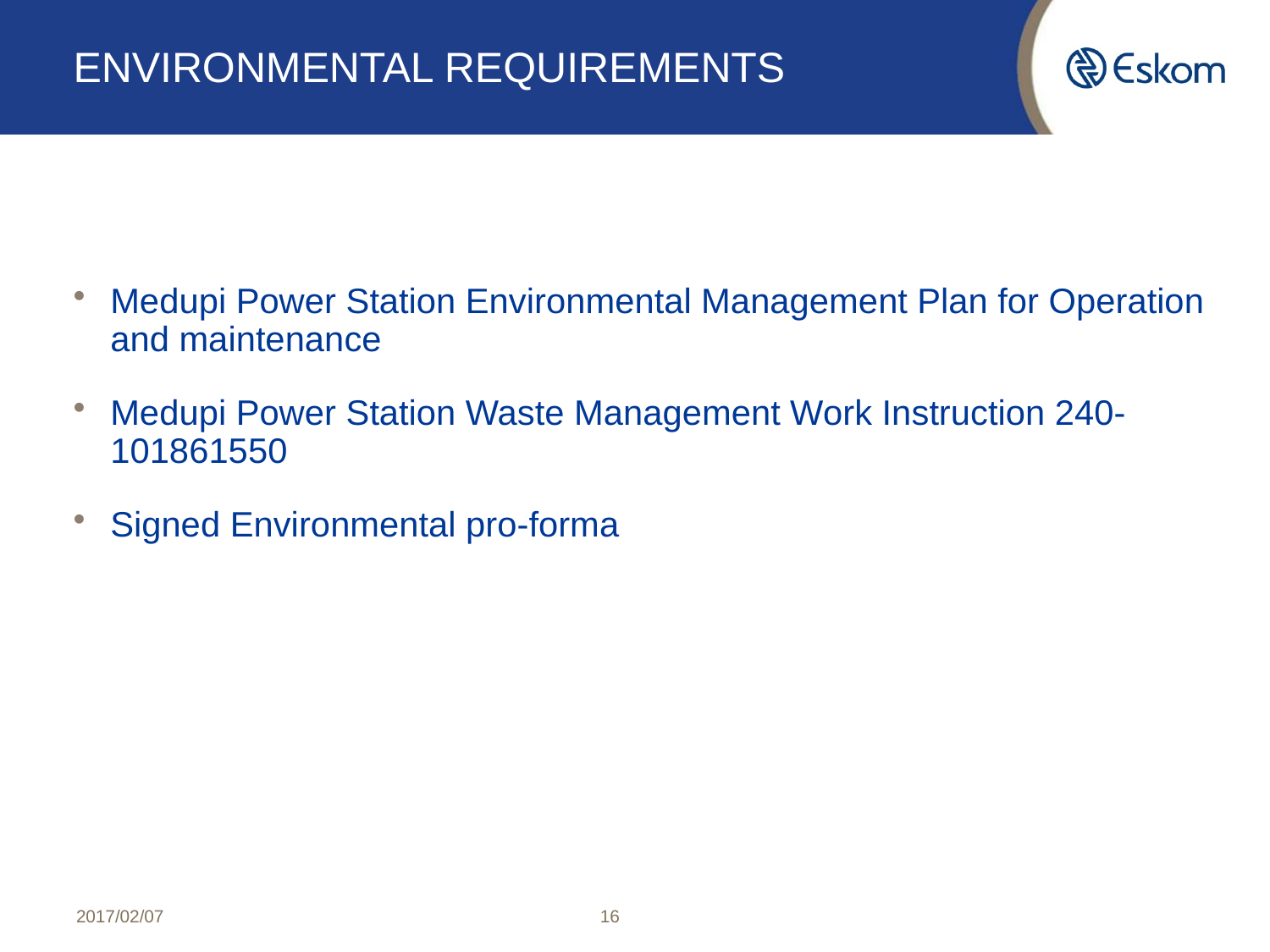

# ENVIRONMENTAL REQUIREMENTS

Medupi Power Station Environmental Management Plan for Operation and maintenance
Medupi Power Station Waste Management Work Instruction 240-101861550
Signed Environmental pro-forma

2017/02/07
16